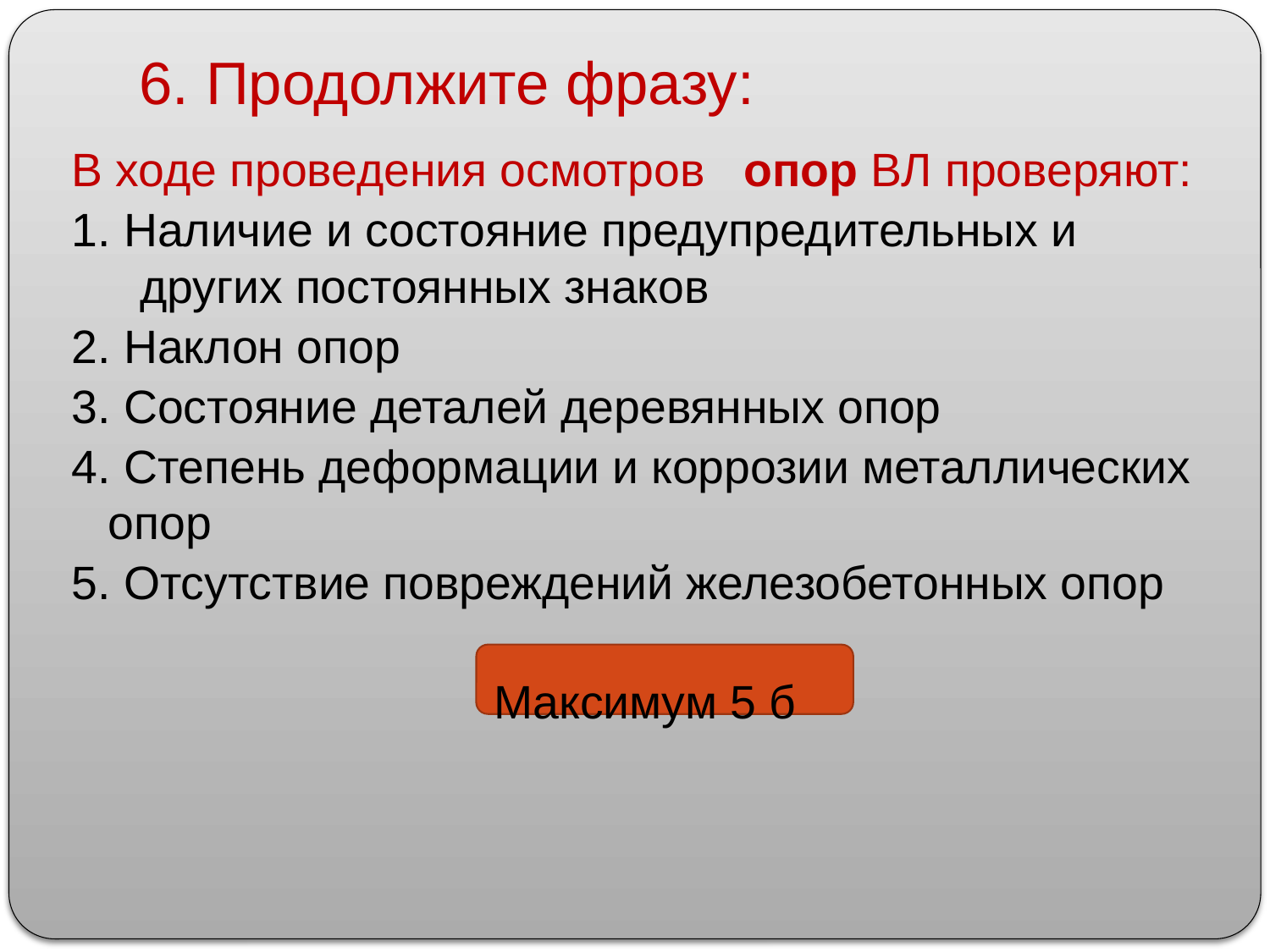

# 6. Продолжите фразу:

В ходе проведения осмотров   опор ВЛ проверяют:
1. Наличие и состояние предупредительных и других постоянных знаков
2. Наклон опор
3. Состояние деталей деревянных опор
4. Степень деформации и коррозии металлических опор
5. Отсутствие повреждений железобетонных опор

Максимум 5 б